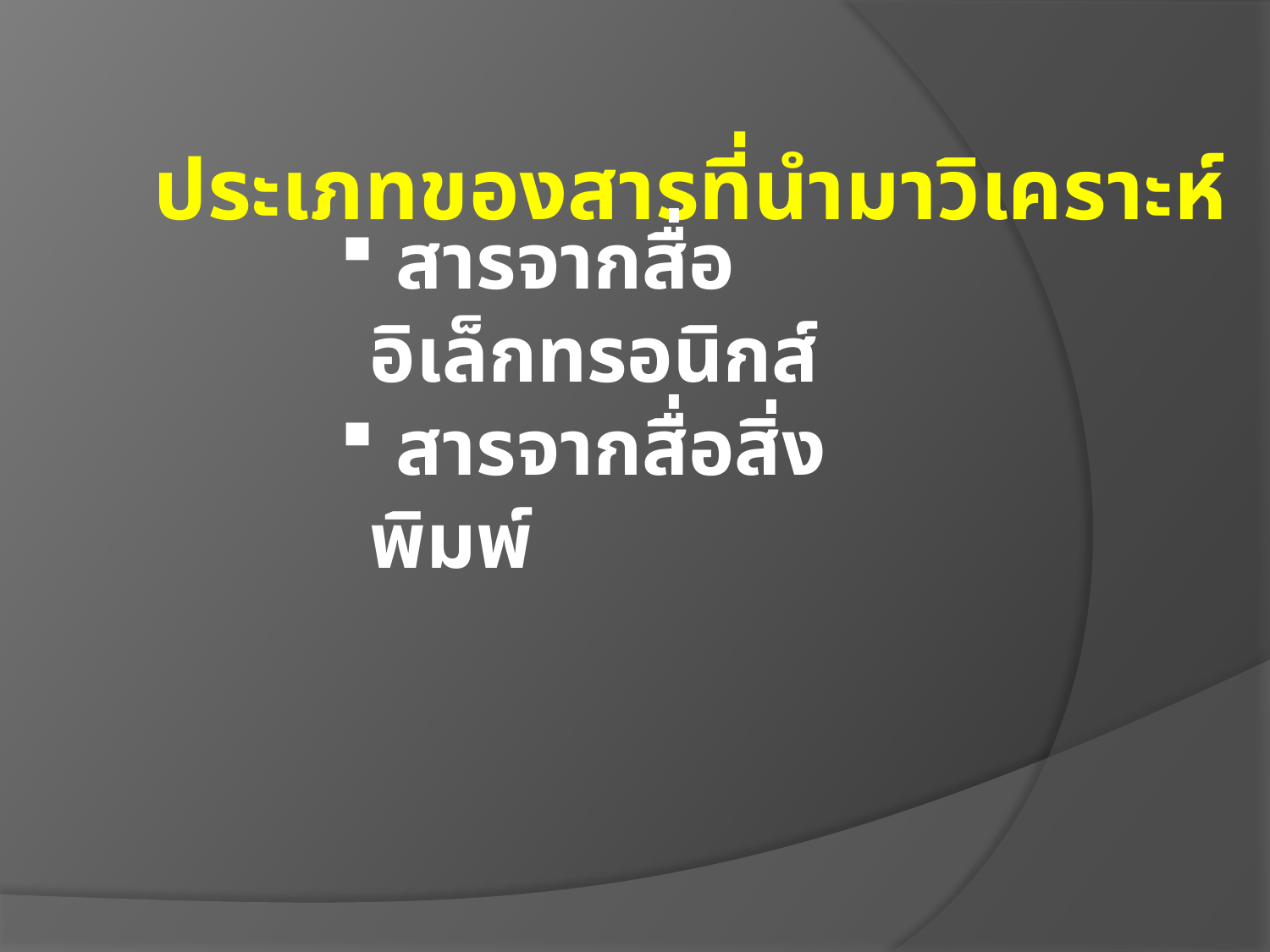

ประเภทของสารที่นำมาวิเคราะห์
 สารจากสื่ออิเล็กทรอนิกส์
 สารจากสื่อสิ่งพิมพ์